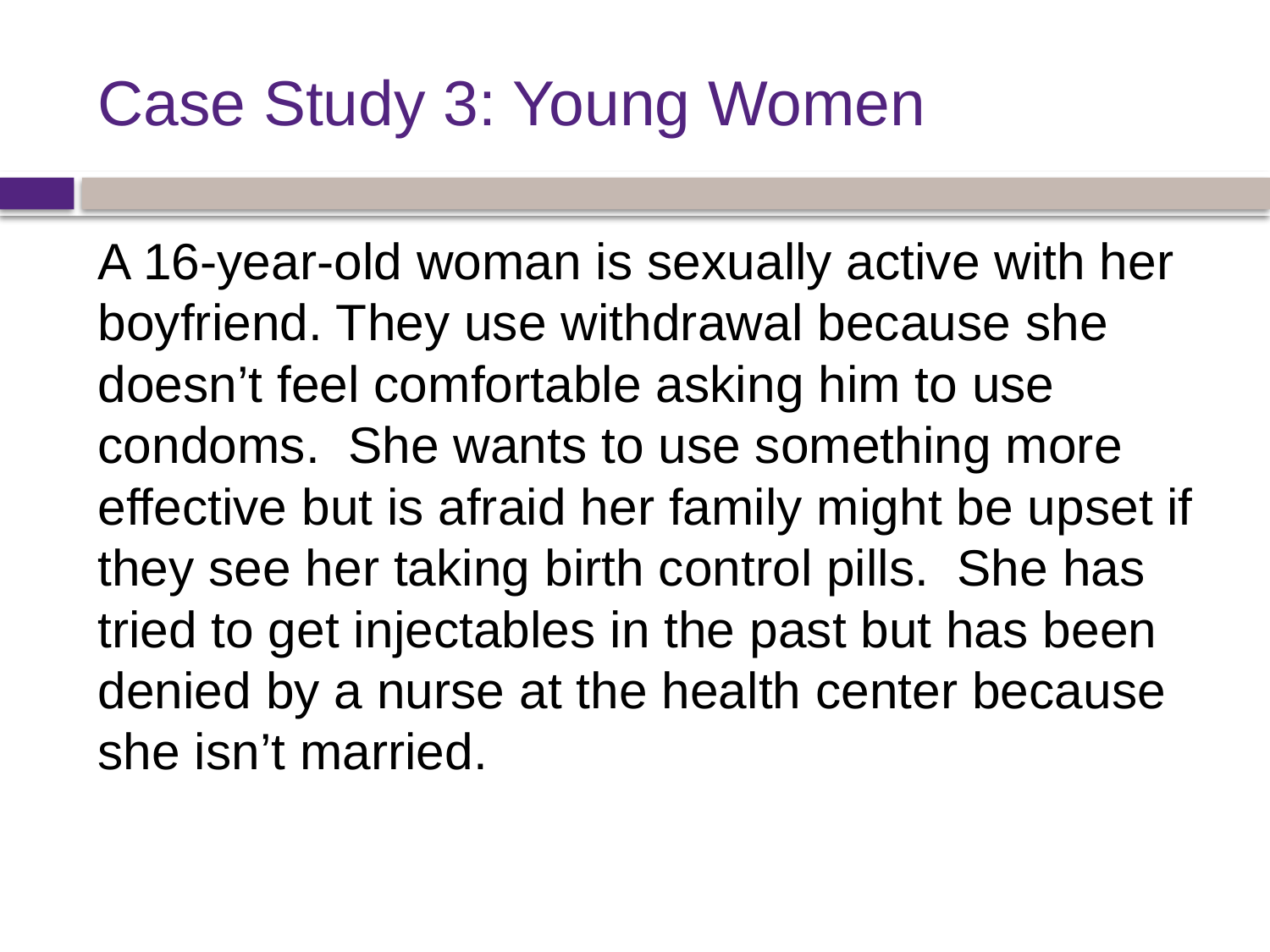

# Case Study 3: Young Women
A 16-year-old woman is sexually active with her boyfriend. They use withdrawal because she doesn’t feel comfortable asking him to use condoms.  She wants to use something more effective but is afraid her family might be upset if they see her taking birth control pills.  She has tried to get injectables in the past but has been denied by a nurse at the health center because she isn’t married.